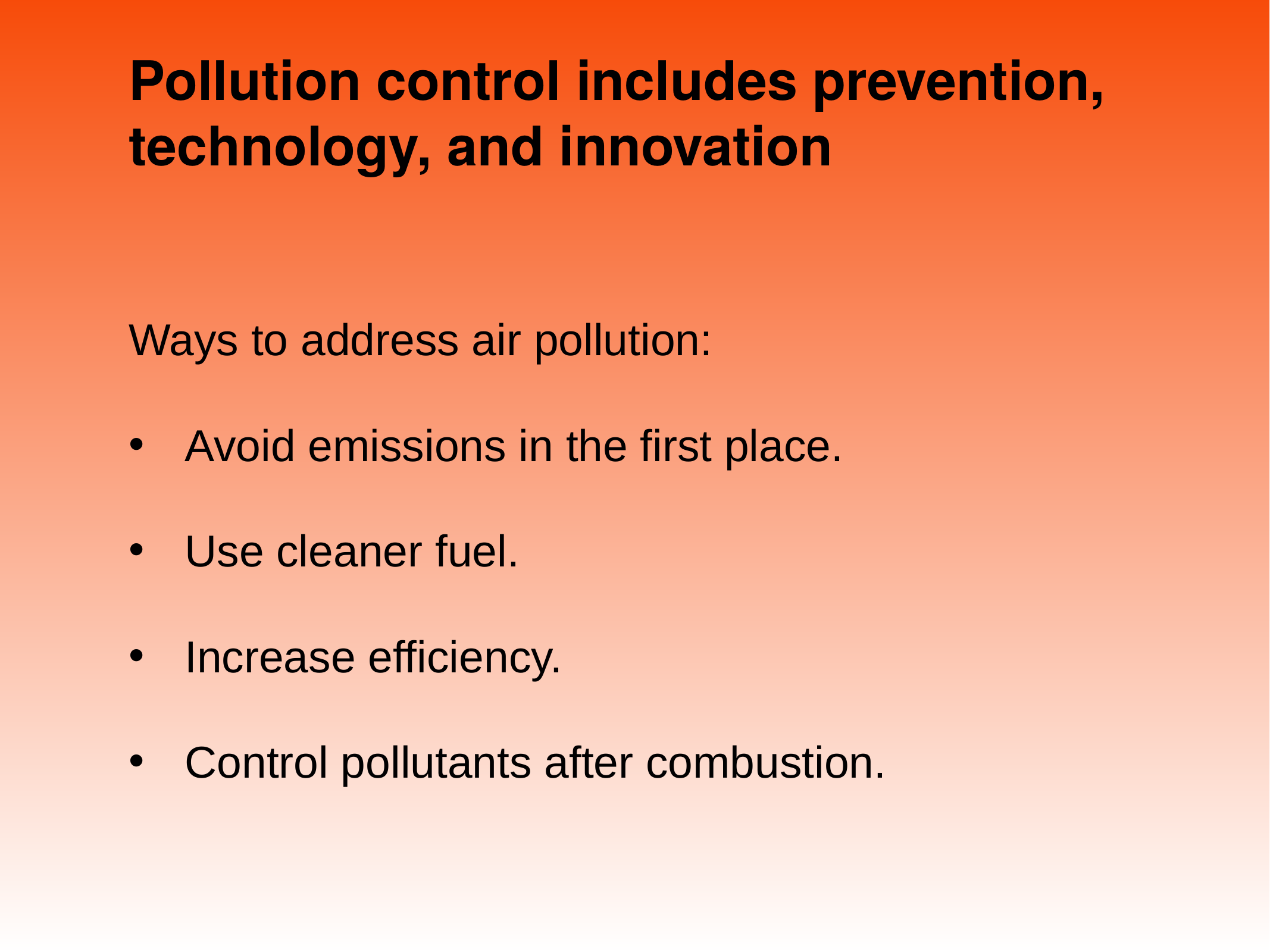

# Pollution control includes prevention, technology, and innovation
Ways to address air pollution:
Avoid emissions in the first place.
Use cleaner fuel.
Increase efficiency.
Control pollutants after combustion.